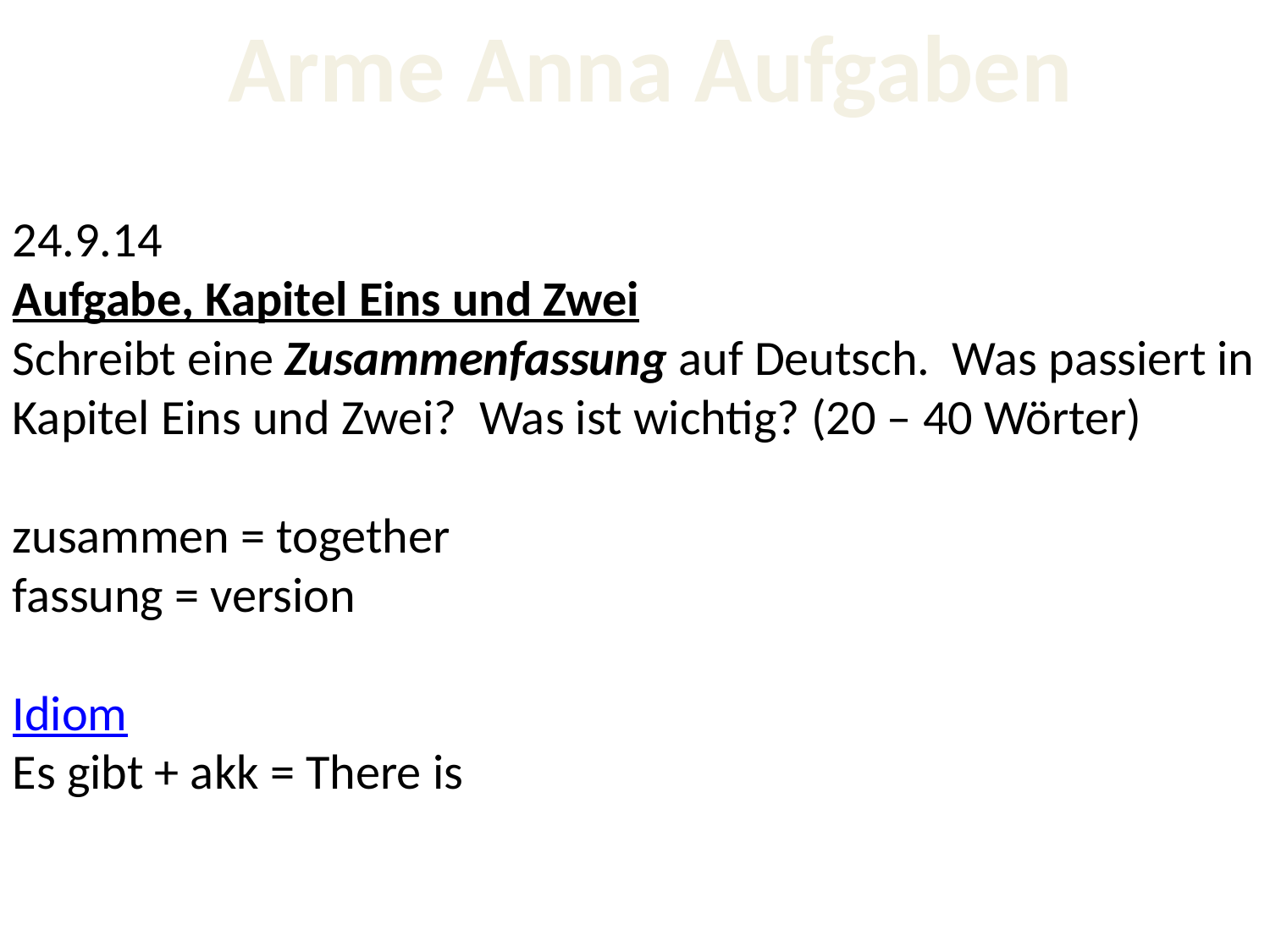

Arme Anna Aufgaben
24.9.14
Aufgabe, Kapitel Eins und Zwei
Schreibt eine Zusammenfassung auf Deutsch.  Was passiert in Kapitel Eins und Zwei?  Was ist wichtig? (20 – 40 Wörter)

zusammen = together
fassung = version

Idiom
Es gibt + akk = There is